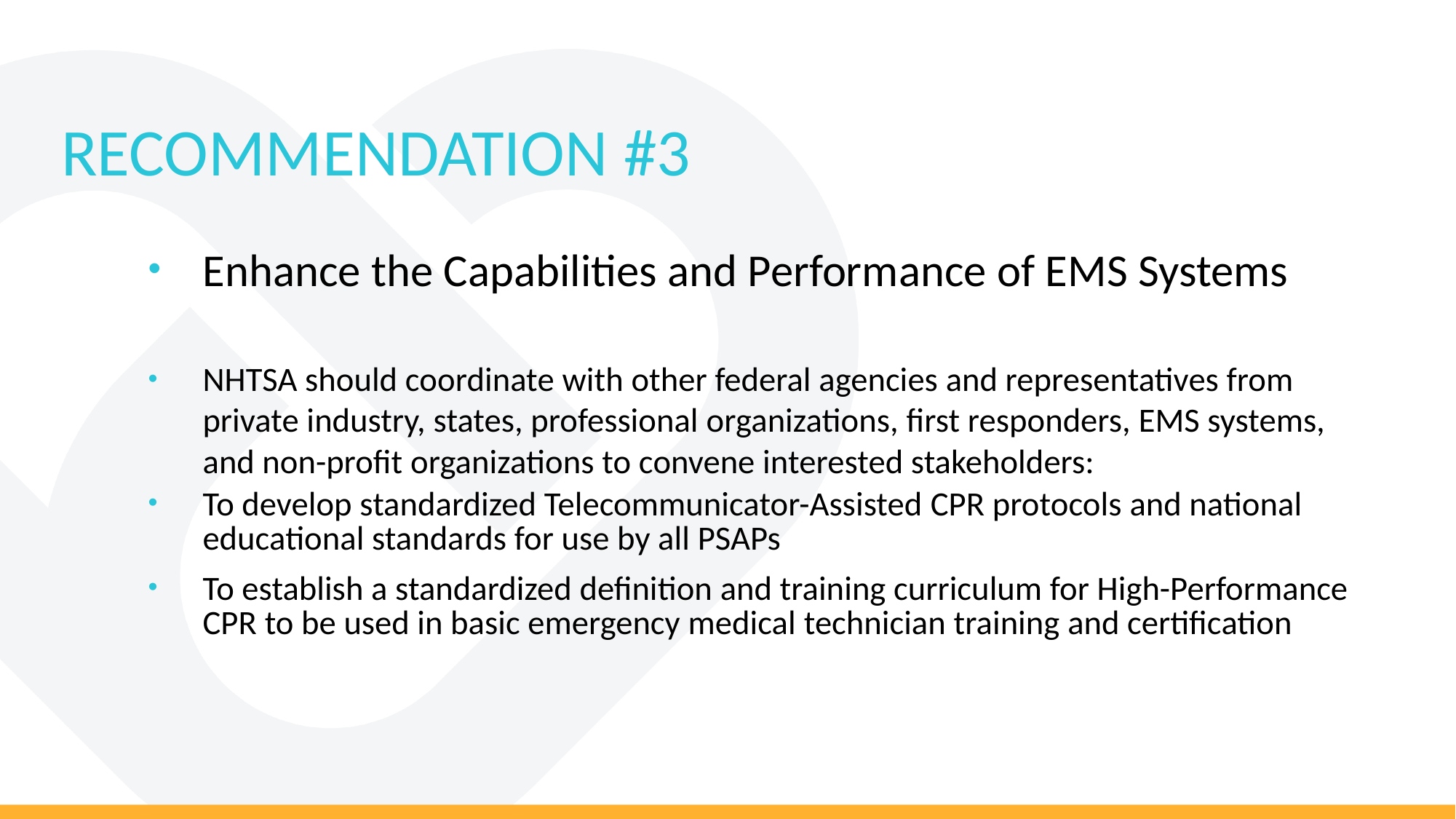

# Recommendation #3
Enhance the Capabilities and Performance of EMS Systems

NHTSA should coordinate with other federal agencies and representatives from private industry, states, professional organizations, first responders, EMS systems, and non-profit organizations to convene interested stakeholders:
To develop standardized Telecommunicator-Assisted CPR protocols and national educational standards for use by all PSAPs
To establish a standardized definition and training curriculum for High-Performance CPR to be used in basic emergency medical technician training and certification